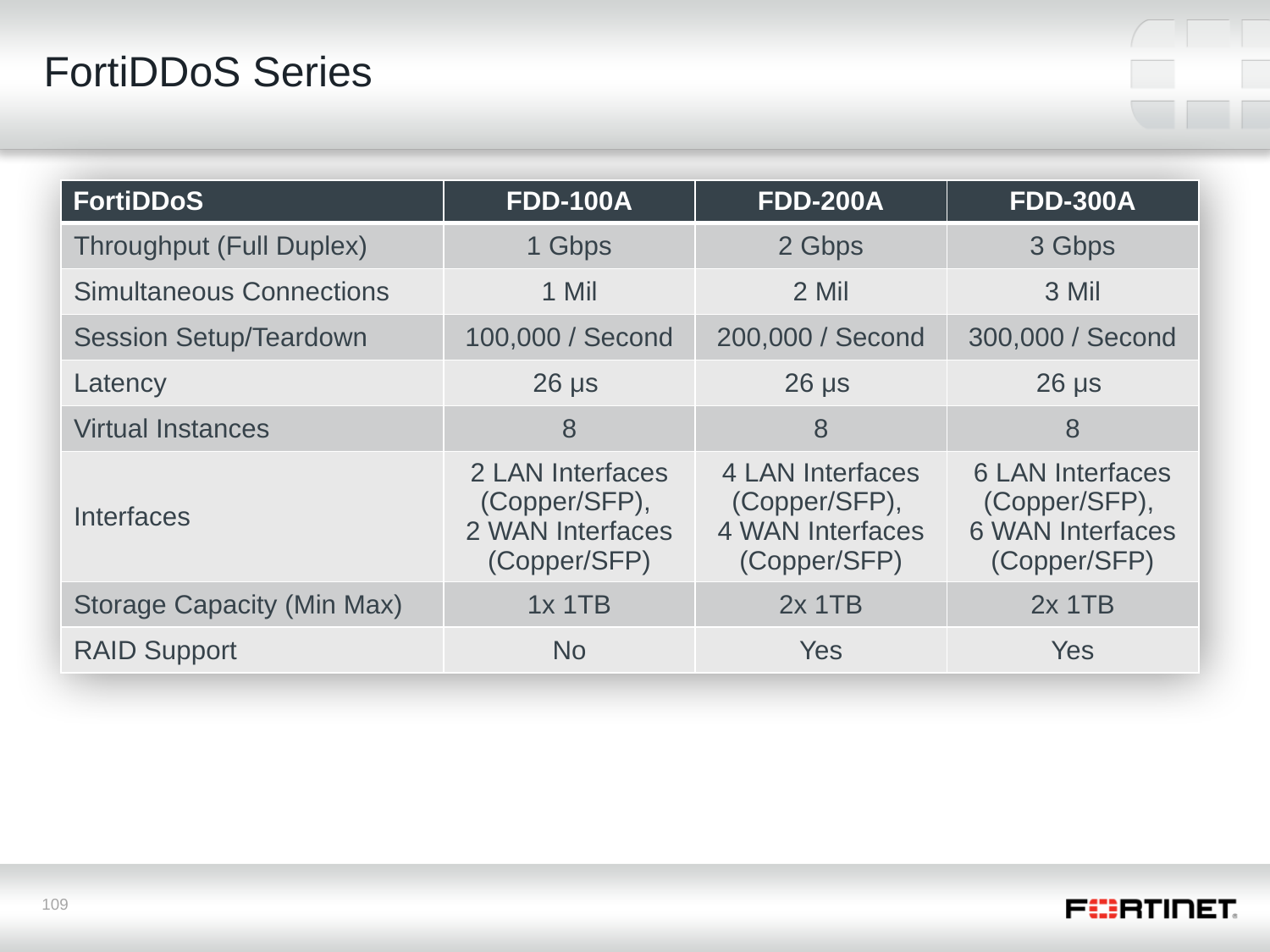

# FortiDDoS Series
| FortiDDoS | FDD-100A | FDD-200A | FDD-300A |
| --- | --- | --- | --- |
| Throughput (Full Duplex) | 1 Gbps | 2 Gbps | 3 Gbps |
| Simultaneous Connections | 1 Mil | 2 Mil | 3 Mil |
| Session Setup/Teardown | 100,000 / Second | 200,000 / Second | 300,000 / Second |
| Latency | 26 μs | 26 μs | 26 μs |
| Virtual Instances | 8 | 8 | 8 |
| Interfaces | 2 LAN Interfaces (Copper/SFP), 2 WAN Interfaces (Copper/SFP) | 4 LAN Interfaces (Copper/SFP), 4 WAN Interfaces (Copper/SFP) | 6 LAN Interfaces (Copper/SFP), 6 WAN Interfaces (Copper/SFP) |
| Storage Capacity (Min Max) | 1x 1TB | 2x 1TB | 2x 1TB |
| RAID Support | No | Yes | Yes |